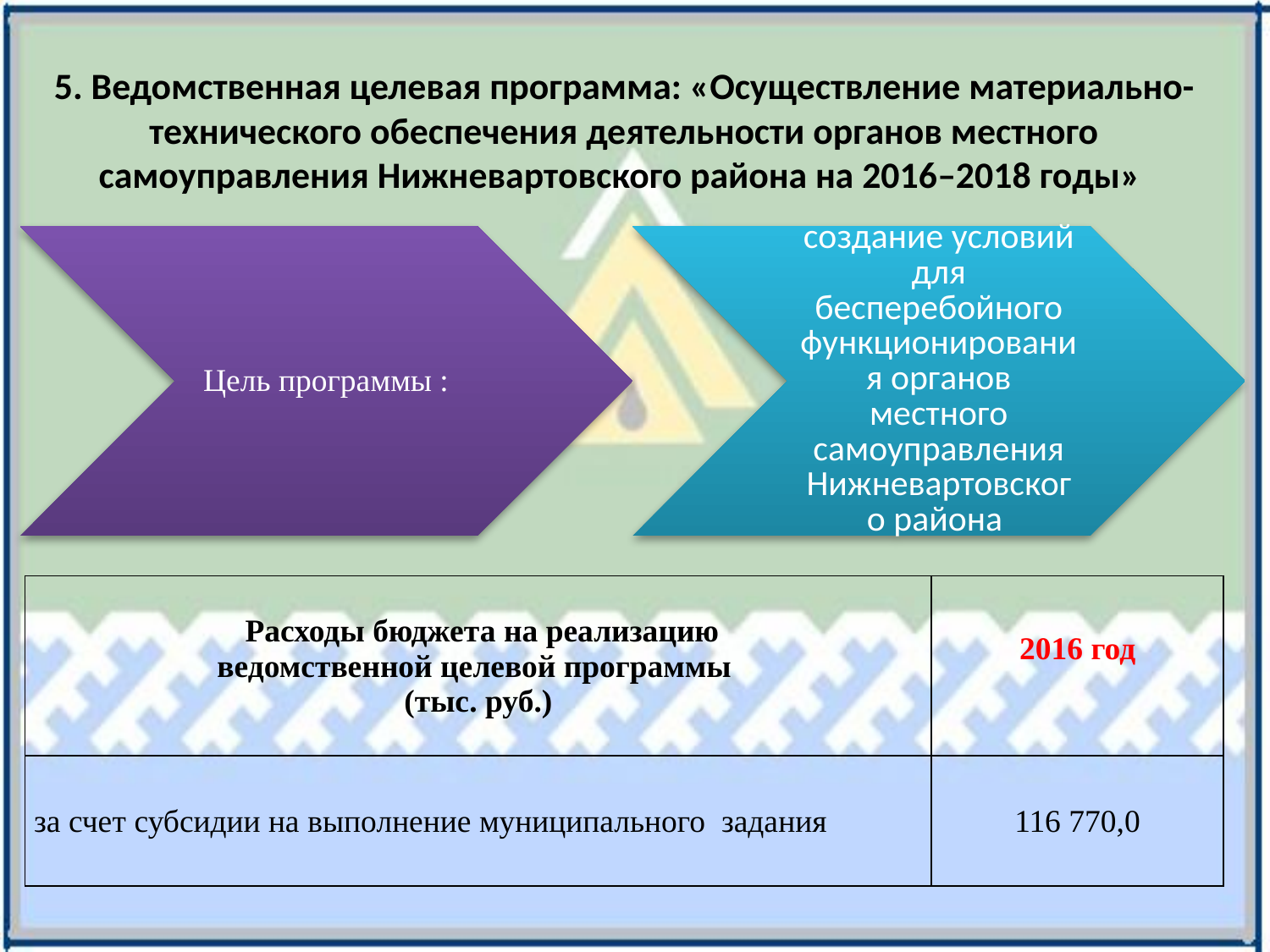

5. Ведомственная целевая программа: «Осуществление материально-технического обеспечения деятельности органов местного самоуправления Нижневартовского района на 2016–2018 годы»
Цель программы :
создание условий для бесперебойного функционирования органов местного самоуправления Нижневартовского района
| Расходы бюджета на реализацию ведомственной целевой программы (тыс. руб.) | 2016 год |
| --- | --- |
| за счет субсидии на выполнение муниципального задания | 116 770,0 |